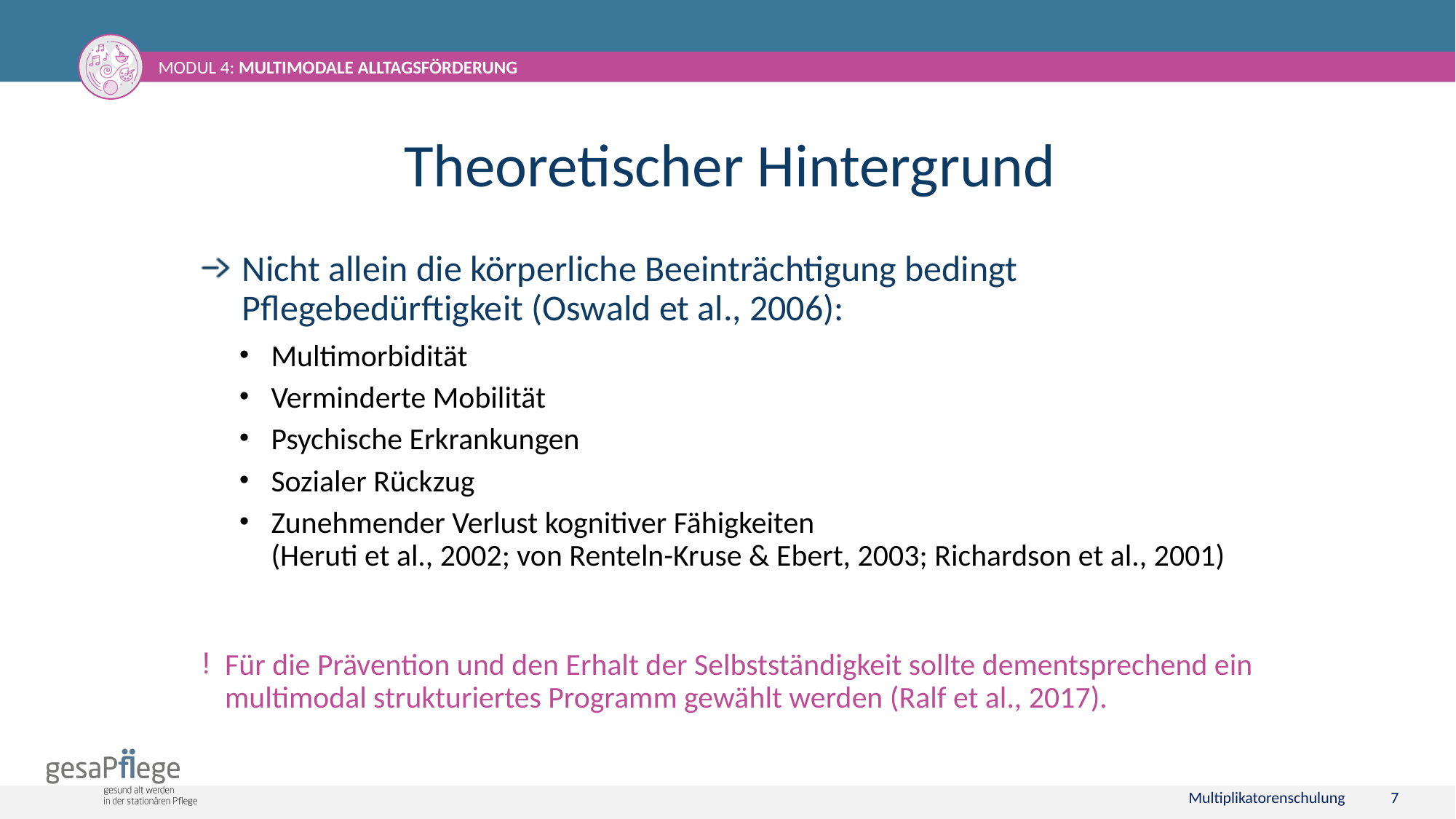

# Theoretischer Hintergrund
Nicht allein die körperliche Beeinträchtigung bedingt Pflegebedürftigkeit (Oswald et al., 2006):
Multimorbidität
Verminderte Mobilität
Psychische Erkrankungen
Sozialer Rückzug
Zunehmender Verlust kognitiver Fähigkeiten
(Heruti et al., 2002; von Renteln-Kruse & Ebert, 2003; Richardson et al., 2001)

Für die Prävention und den Erhalt der Selbstständigkeit sollte dementsprechend ein multimodal strukturiertes Programm gewählt werden (Ralf et al., 2017).
Multiplikatorenschulung
7